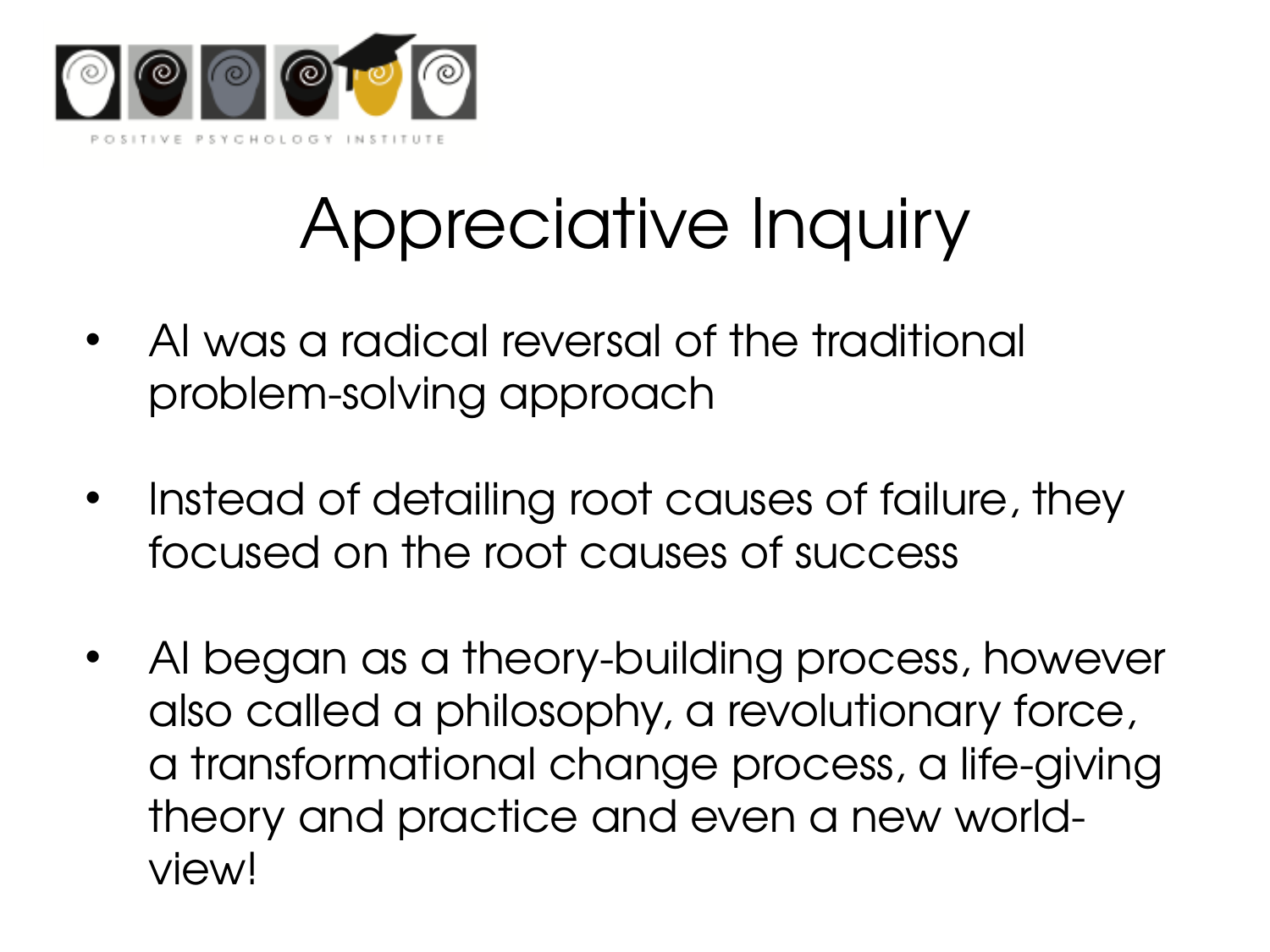

Appreciative Inquiry
AI was a radical reversal of the traditional problem-solving approach

Instead of detailing root causes of failure, they focused on the root causes of success

AI began as a theory-building process, however also called a philosophy, a revolutionary force, a transformational change process, a life-giving theory and practice and even a new world-view!